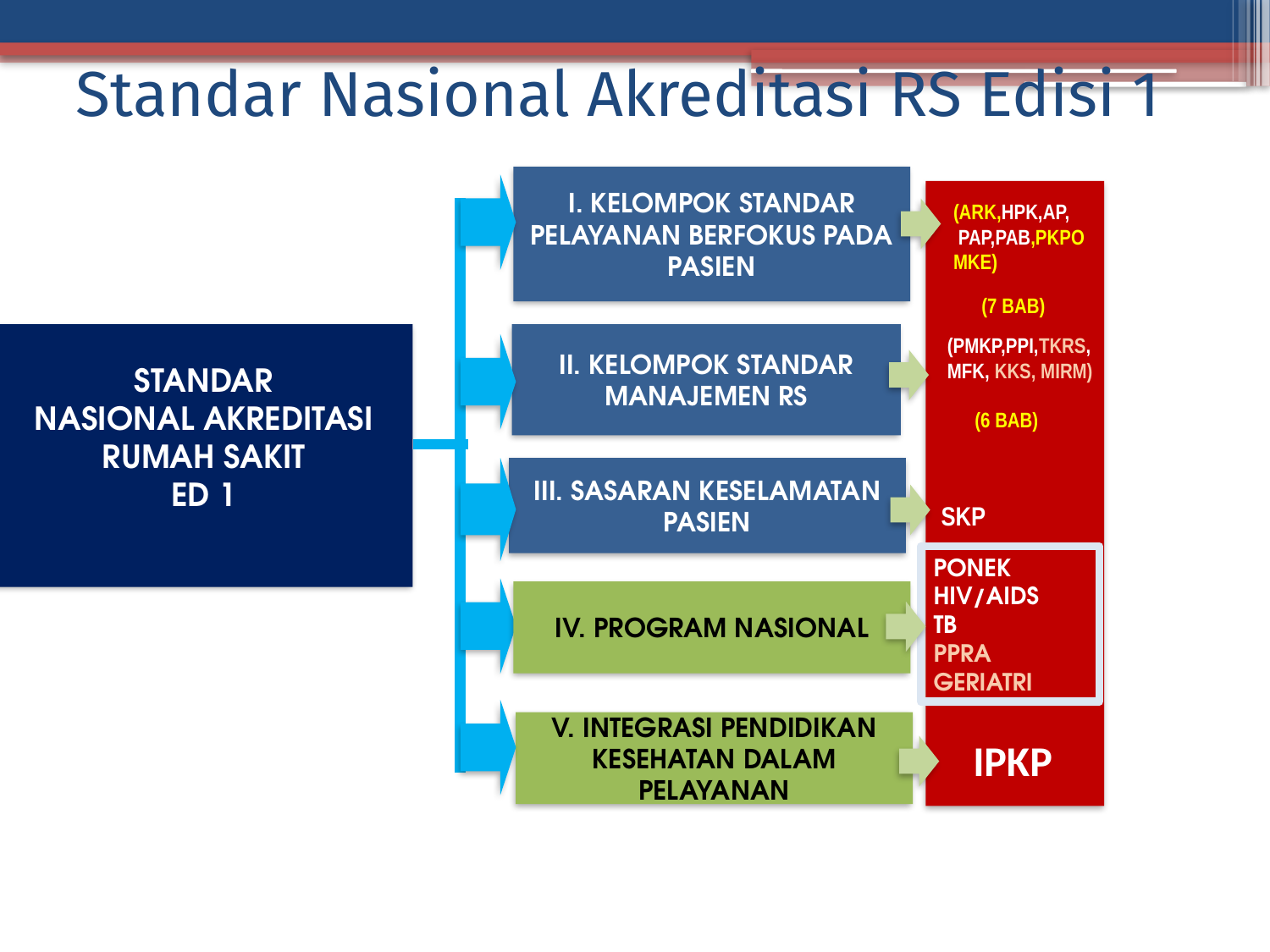

# Standar Nasional Akreditasi RS Edisi 1
I. KELOMPOK STANDAR PELAYANAN BERFOKUS PADA PASIEN
     (ARK,HPK,AP,
 PAP,PAB,PKPO
MKE)

     (7 BAB)

STANDAR
NASIONAL AKREDITASI
RUMAH SAKIT
ED 1

II. KELOMPOK STANDAR MANAJEMEN RS
(PMKP,PPI,TKRS,
MFK, KKS, MIRM)

 (6 BAB)

III. SASARAN KESELAMATAN PASIEN

SKP
PONEK
HIV/AIDS
TB
PPRA
GERIATRI

IV. PROGRAM NASIONAL

V. INTEGRASI PENDIDIKAN KESEHATAN DALAM PELAYANAN
IPKP